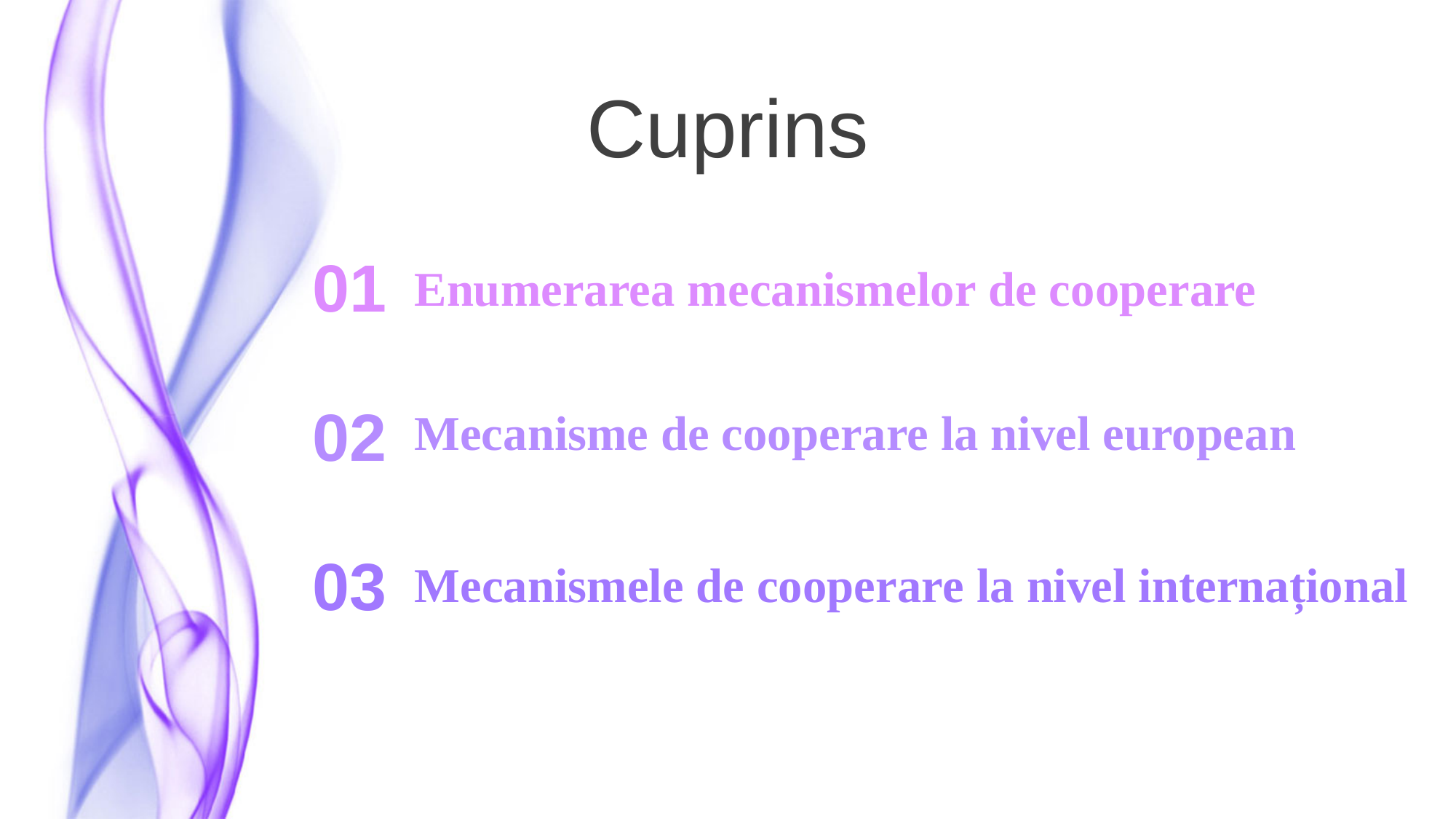

Cuprins
01
Enumerarea mecanismelor de cooperare
02
Mecanisme de cooperare la nivel european
03
Mecanismele de cooperare la nivel internațional